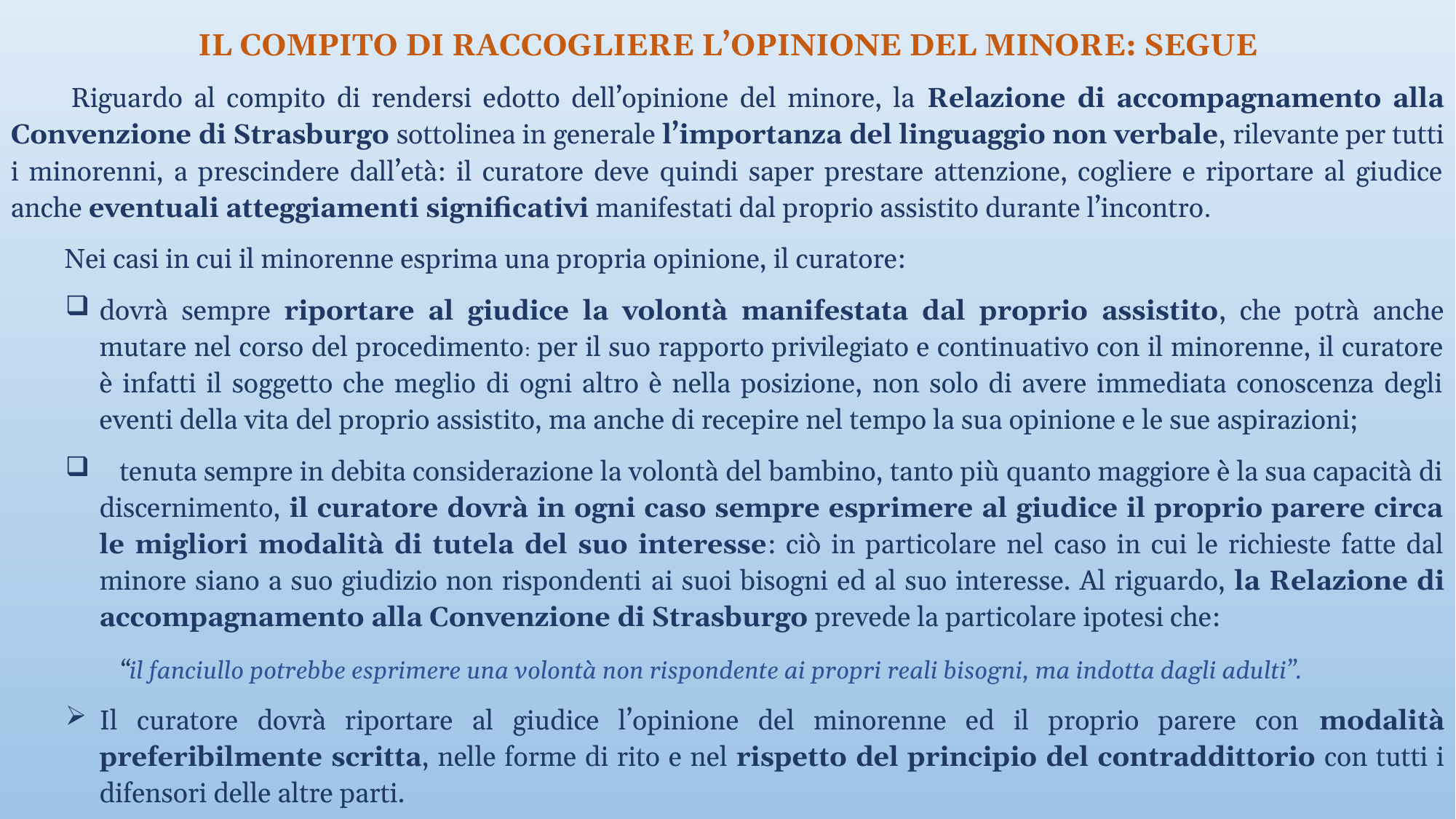

IL COMPITO DI RACCOGLIERE L’OPINIONE DEL MINORE: SEGUE
 Riguardo al compito di rendersi edotto dell’opinione del minore, la Relazione di accompagnamento alla Convenzione di Strasburgo sottolinea in generale l’importanza del linguaggio non verbale, rilevante per tutti i minorenni, a prescindere dall’età: il curatore deve quindi saper prestare attenzione, cogliere e riportare al giudice anche eventuali atteggiamenti significativi manifestati dal proprio assistito durante l’incontro.
Nei casi in cui il minorenne esprima una propria opinione, il curatore:
dovrà sempre riportare al giudice la volontà manifestata dal proprio assistito, che potrà anche mutare nel corso del procedimento: per il suo rapporto privilegiato e continuativo con il minorenne, il curatore è infatti il soggetto che meglio di ogni altro è nella posizione, non solo di avere immediata conoscenza degli eventi della vita del proprio assistito, ma anche di recepire nel tempo la sua opinione e le sue aspirazioni;
   tenuta sempre in debita considerazione la volontà del bambino, tanto più quanto maggiore è la sua capacità di discernimento, il curatore dovrà in ogni caso sempre esprimere al giudice il proprio parere circa le migliori modalità di tutela del suo interesse: ciò in particolare nel caso in cui le richieste fatte dal minore siano a suo giudizio non rispondenti ai suoi bisogni ed al suo interesse. Al riguardo, la Relazione di accompagnamento alla Convenzione di Strasburgo prevede la particolare ipotesi che:
“il fanciullo potrebbe esprimere una volontà non rispondente ai propri reali bisogni, ma indotta dagli adulti”.
Il curatore dovrà riportare al giudice l’opinione del minorenne ed il proprio parere con modalità preferibilmente scritta, nelle forme di rito e nel rispetto del principio del contraddittorio con tutti i difensori delle altre parti.